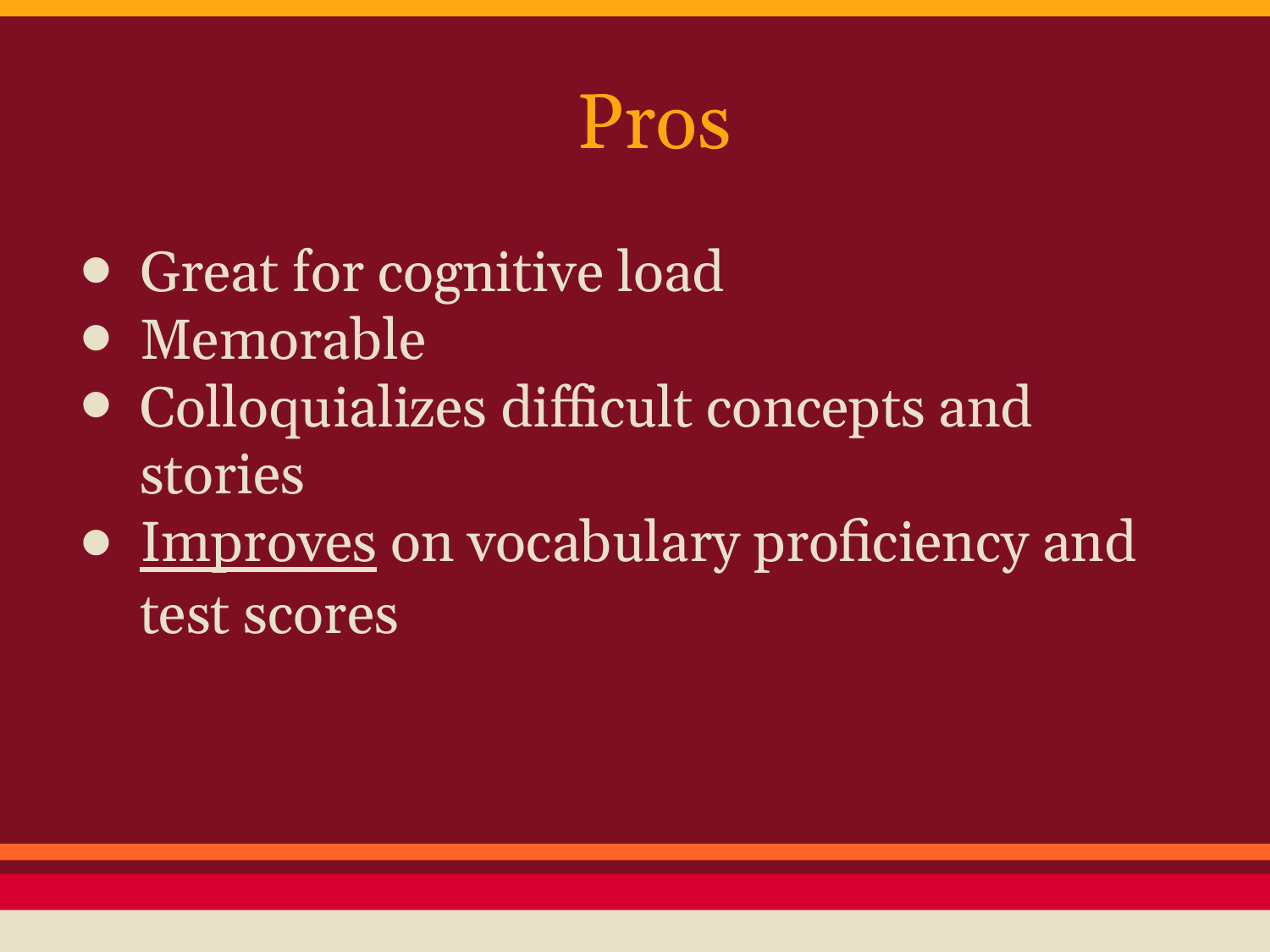

# Pros
Great for cognitive load
Memorable
Colloquializes difficult concepts and stories
Improves on vocabulary proficiency and test scores